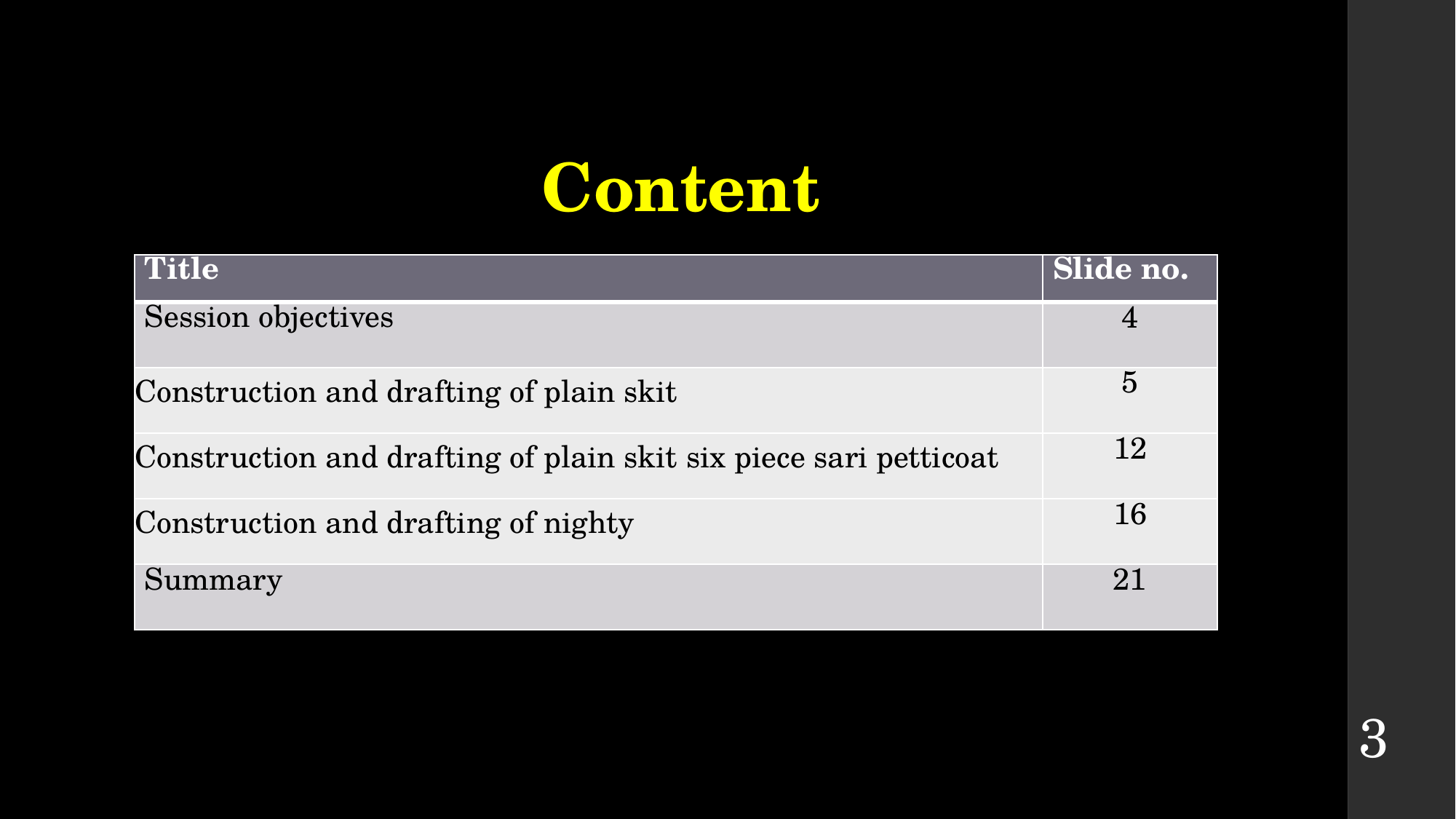

# Content
| Title | Slide no. |
| --- | --- |
| Session objectives | 4 |
| Construction and drafting of plain skit | 5 |
| Construction and drafting of plain skit six piece sari petticoat | 12 |
| Construction and drafting of nighty | 16 |
| Summary | 21 |
3